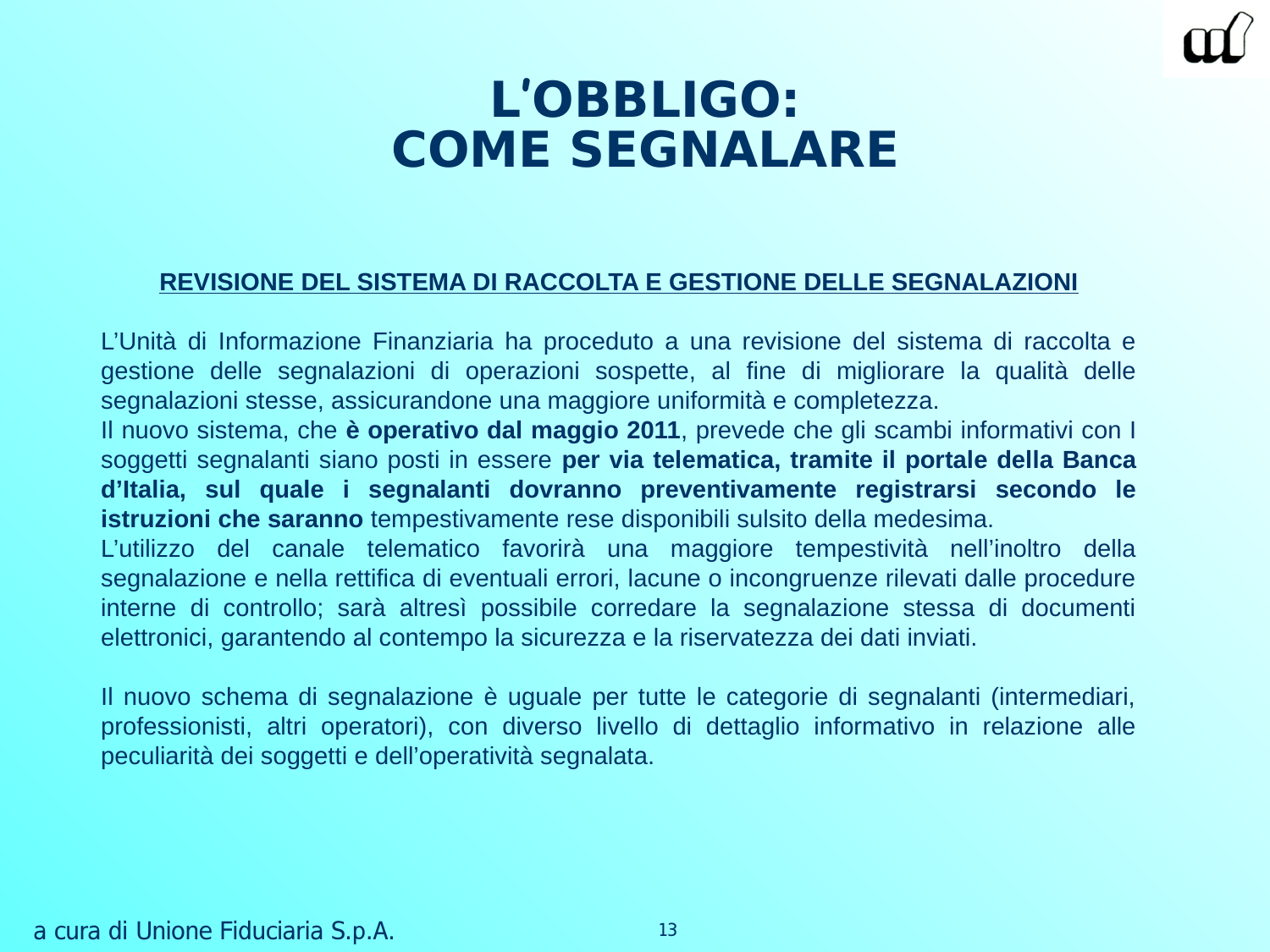

L’OBBLIGO:
COME SEGNALARE

REVISIONE DEL SISTEMA DI RACCOLTA E GESTIONE DELLE SEGNALAZIONI

L’Unità di Informazione Finanziaria ha proceduto a una revisione del sistema di raccolta e gestione delle segnalazioni di operazioni sospette, al fine di migliorare la qualità delle segnalazioni stesse, assicurandone una maggiore uniformità e completezza.
Il nuovo sistema, che è operativo dal maggio 2011, prevede che gli scambi informativi con I soggetti segnalanti siano posti in essere per via telematica, tramite il portale della Banca d’Italia, sul quale i segnalanti dovranno preventivamente registrarsi secondo le istruzioni che saranno tempestivamente rese disponibili sulsito della medesima.
L’utilizzo del canale telematico favorirà una maggiore tempestività nell’inoltro della segnalazione e nella rettifica di eventuali errori, lacune o incongruenze rilevati dalle procedure interne di controllo; sarà altresì possibile corredare la segnalazione stessa di documenti elettronici, garantendo al contempo la sicurezza e la riservatezza dei dati inviati.

Il nuovo schema di segnalazione è uguale per tutte le categorie di segnalanti (intermediari, professionisti, altri operatori), con diverso livello di dettaglio informativo in relazione alle peculiarità dei soggetti e dell’operatività segnalata.